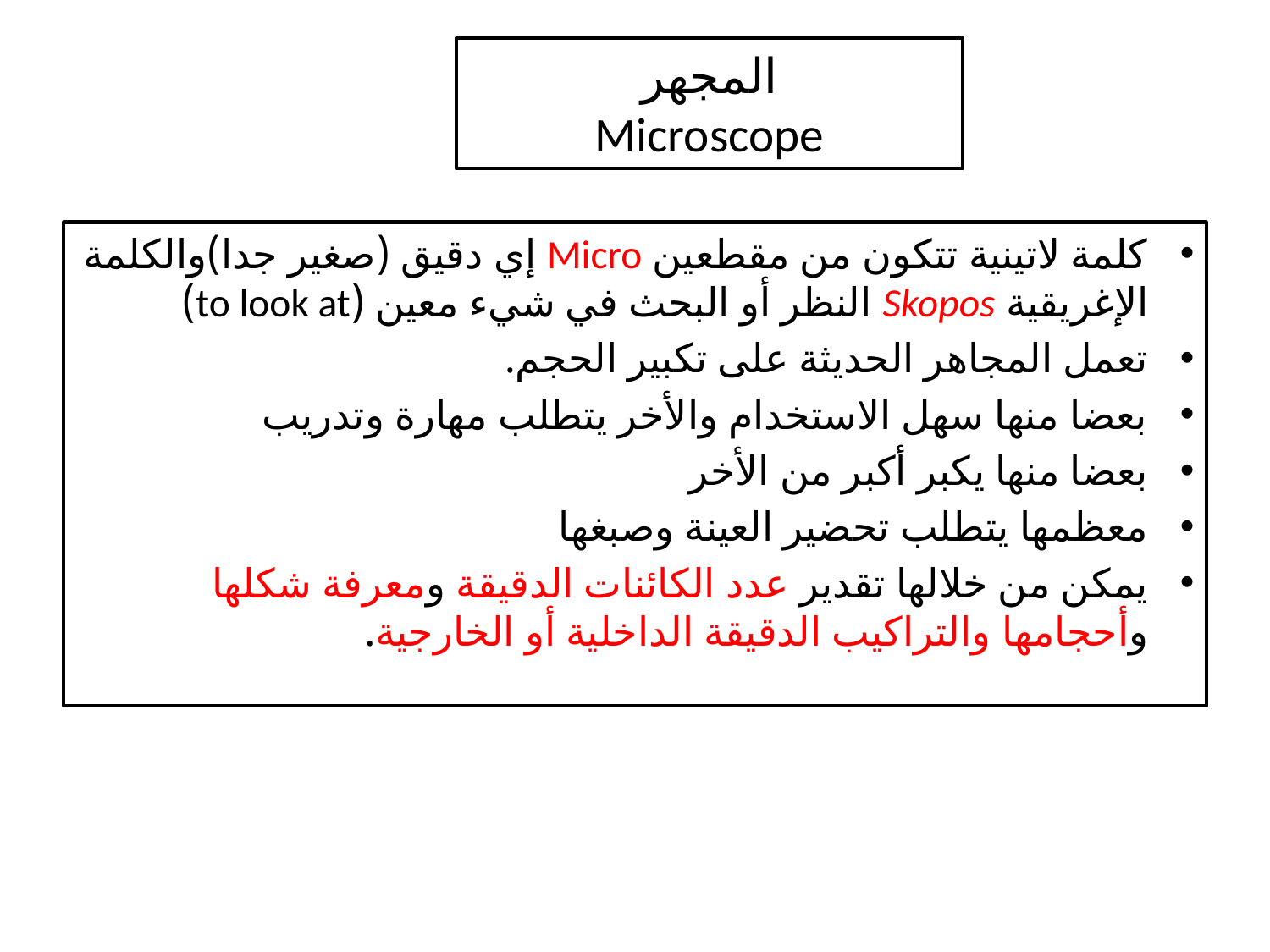

# المجهر Microscope
كلمة لاتينية تتكون من مقطعين Micro إي دقيق (صغير جدا)والكلمة الإغريقية Skopos النظر أو البحث في شيء معين (to look at)
تعمل المجاهر الحديثة على تكبير الحجم.
بعضا منها سهل الاستخدام والأخر يتطلب مهارة وتدريب
بعضا منها يكبر أكبر من الأخر
معظمها يتطلب تحضير العينة وصبغها
يمكن من خلالها تقدير عدد الكائنات الدقيقة ومعرفة شكلها وأحجامها والتراكيب الدقيقة الداخلية أو الخارجية.